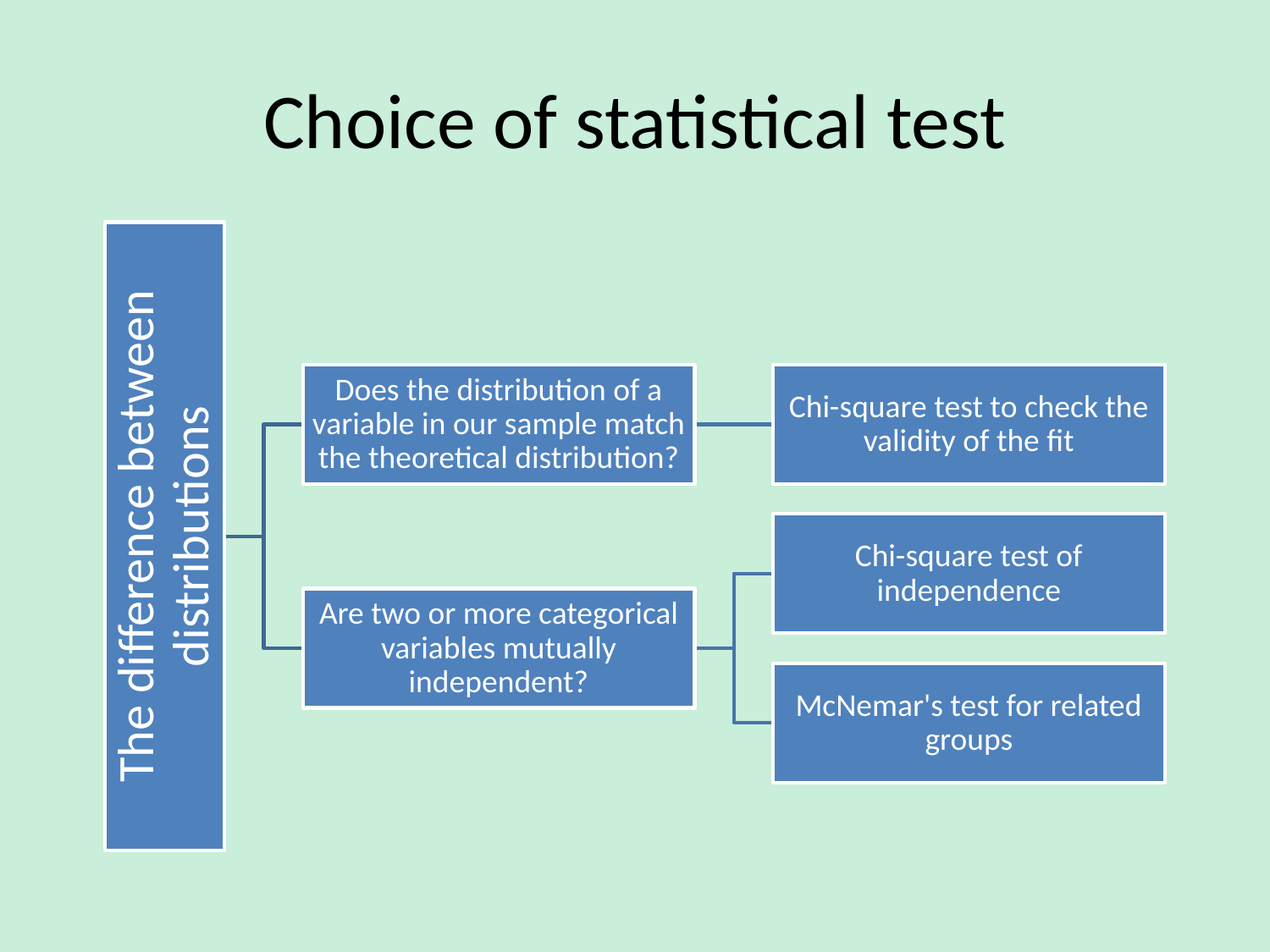

# Choice of statistical test

The difference between distributions
Does the distribution of a variable in our sample match the theoretical distribution?
Chi-square test to check the validity of the fit
Are two or more categorical variables mutually independent?
Chi-square test of independence
McNemar's test for related groups